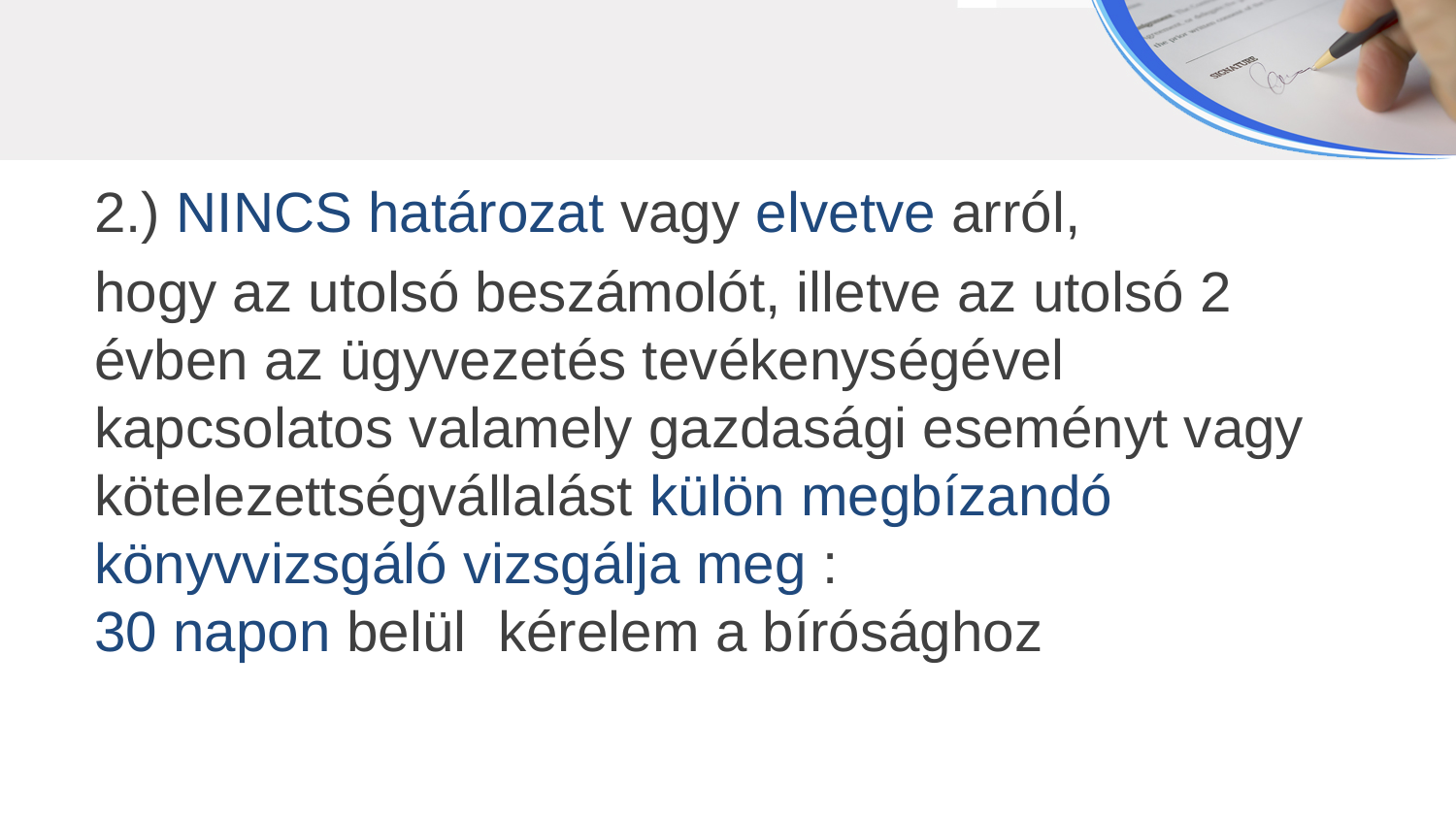

2.) NINCS határozat vagy elvetve arról,
hogy az utolsó beszámolót, illetve az utolsó 2 évben az ügyvezetés tevékenységével kapcsolatos valamely gazdasági eseményt vagy kötelezettségvállalást külön megbízandó könyvvizsgáló vizsgálja meg :
30 napon belül  kérelem a bírósághoz